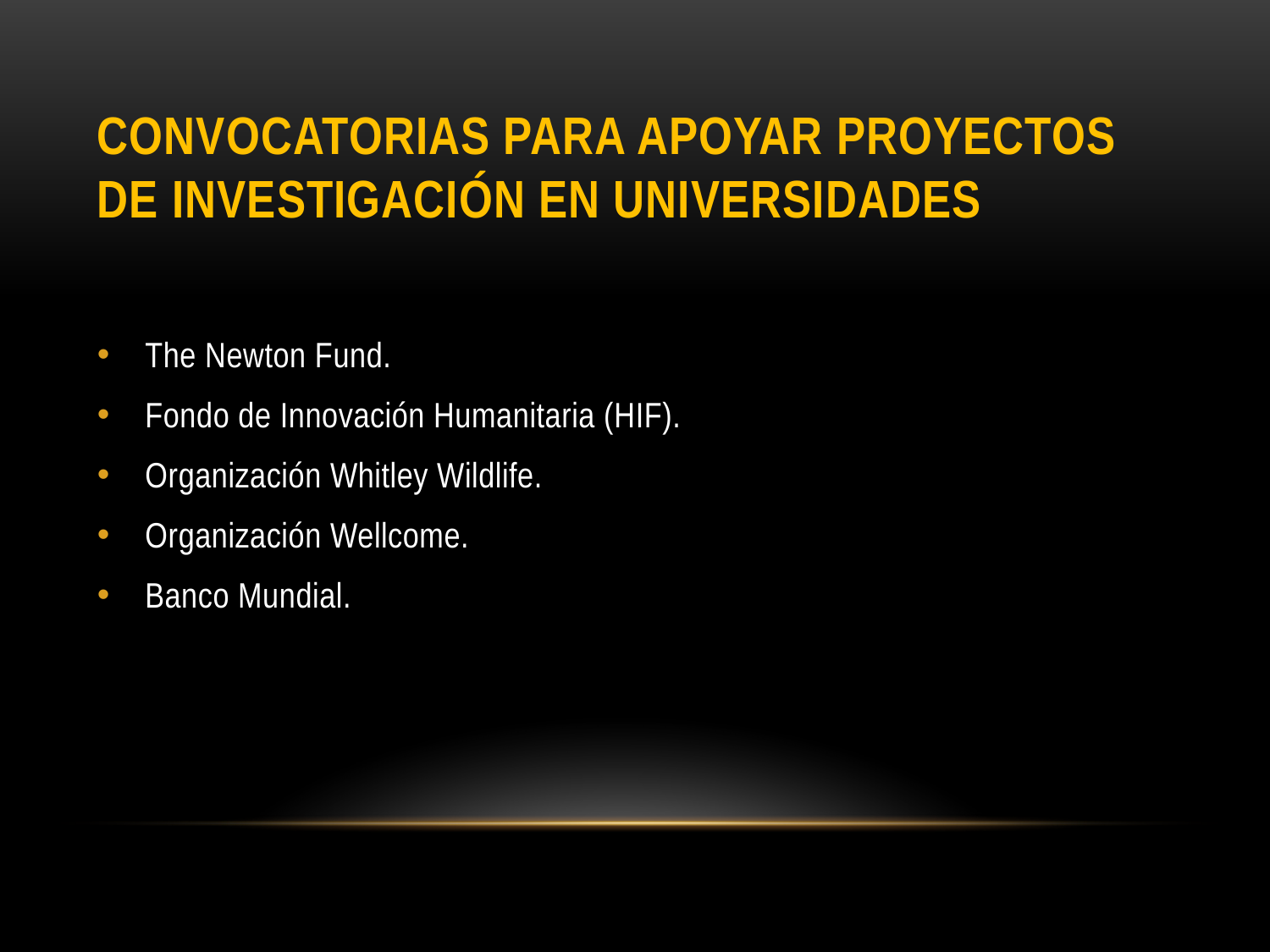

# Convocatorias para apoyar proyectos de investigación en universidades

The Newton Fund.
Fondo de Innovación Humanitaria (HIF).
Organización Whitley Wildlife.
Organización Wellcome.
Banco Mundial.